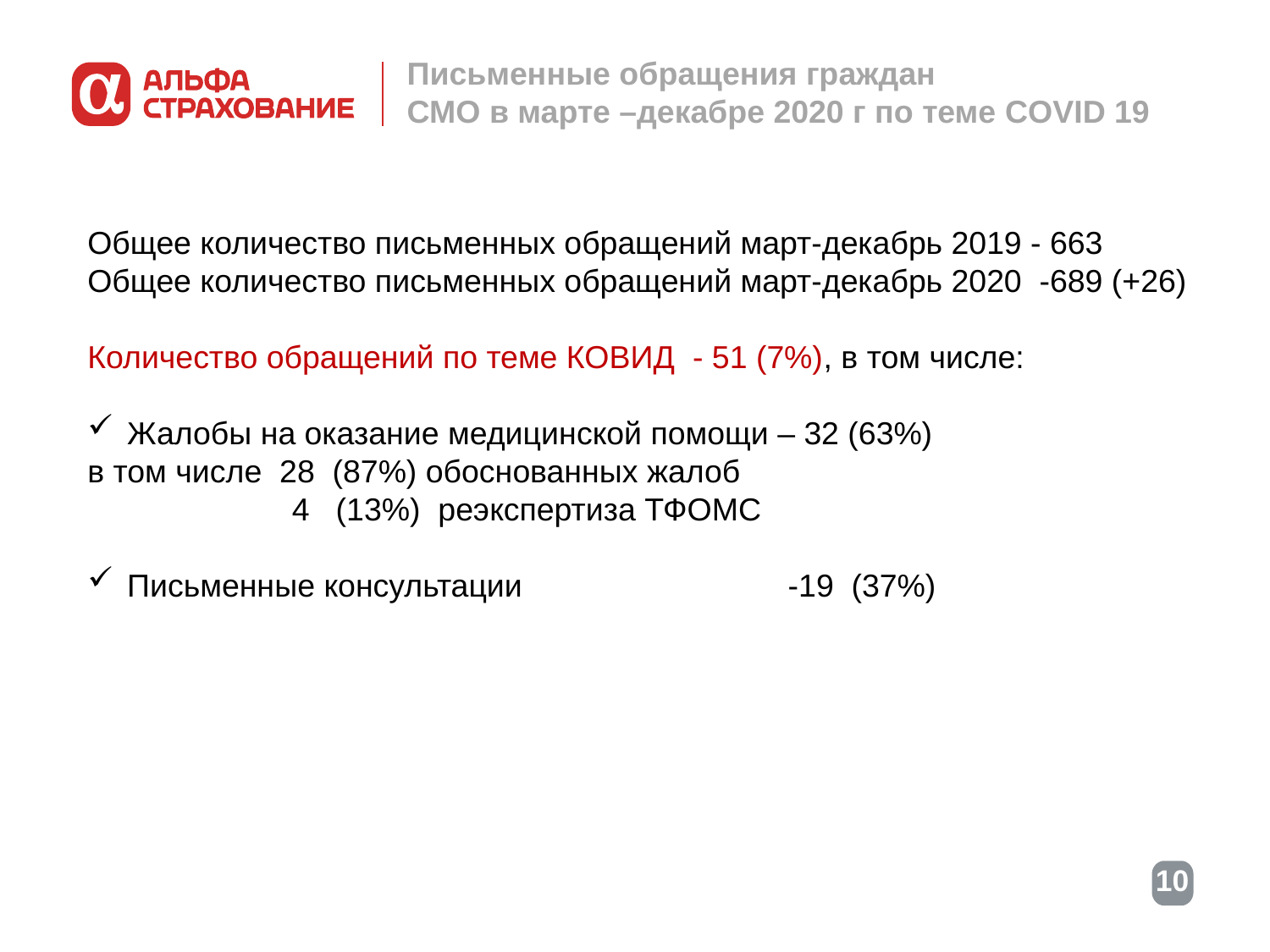

# Письменные обращения граждан СМО в марте –декабре 2020 г по теме COVID 19
Общее количество письменных обращений март-декабрь 2019 - 663
Общее количество письменных обращений март-декабрь 2020  -689 (+26)

Количество обращений по теме КОВИД  - 51 (7%), в том числе:

Жалобы на оказание медицинской помощи – 32 (63%)
в том числе  28  (87%) обоснованных жалоб
                       4   (13%)  реэкспертиза ТФОМС

Письменные консультации                              -19  (37%)